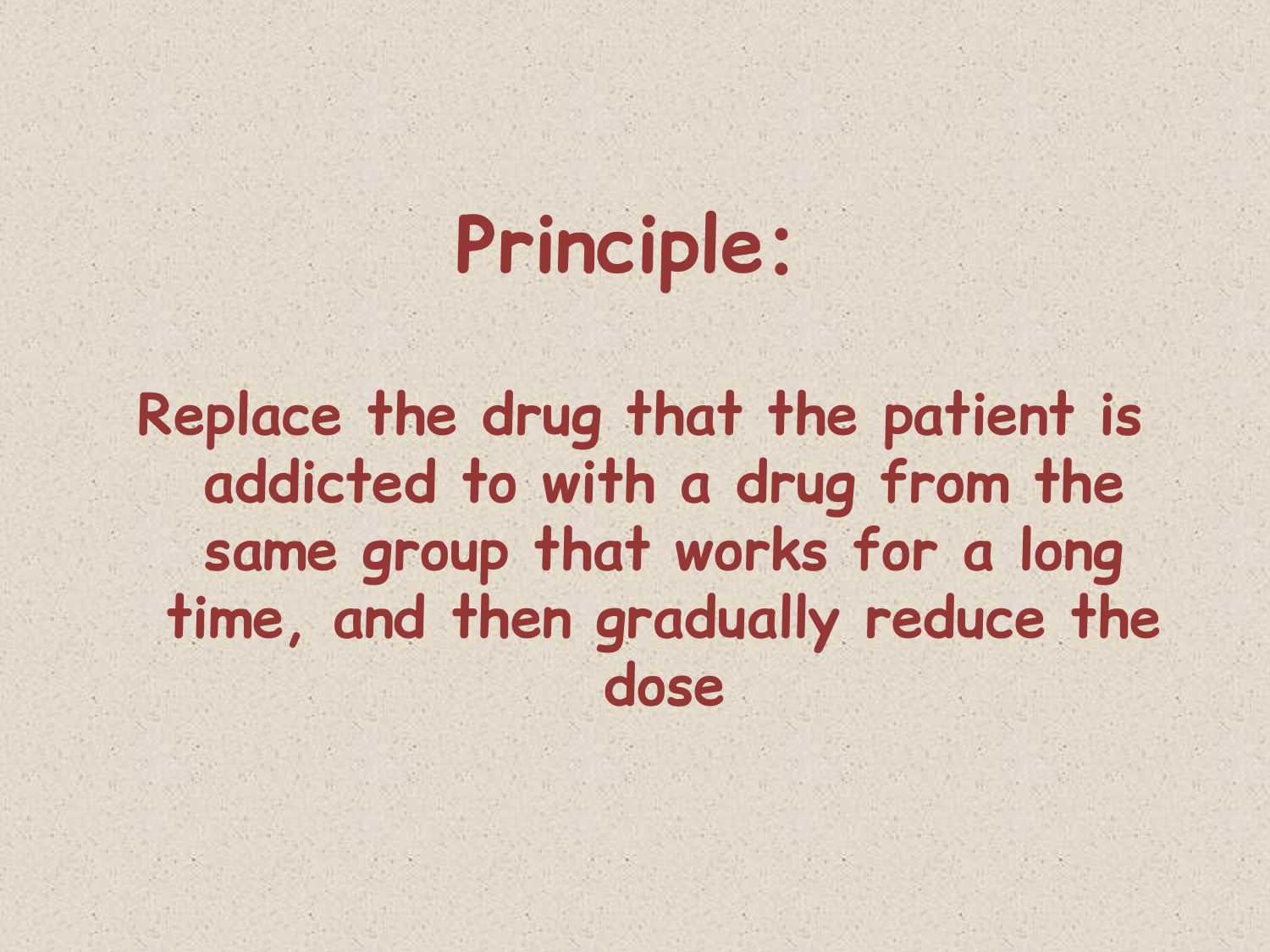

Principle:

Replace the drug that the patient is addicted to with a drug from the same group that works for a long time, and then gradually reduce the dose